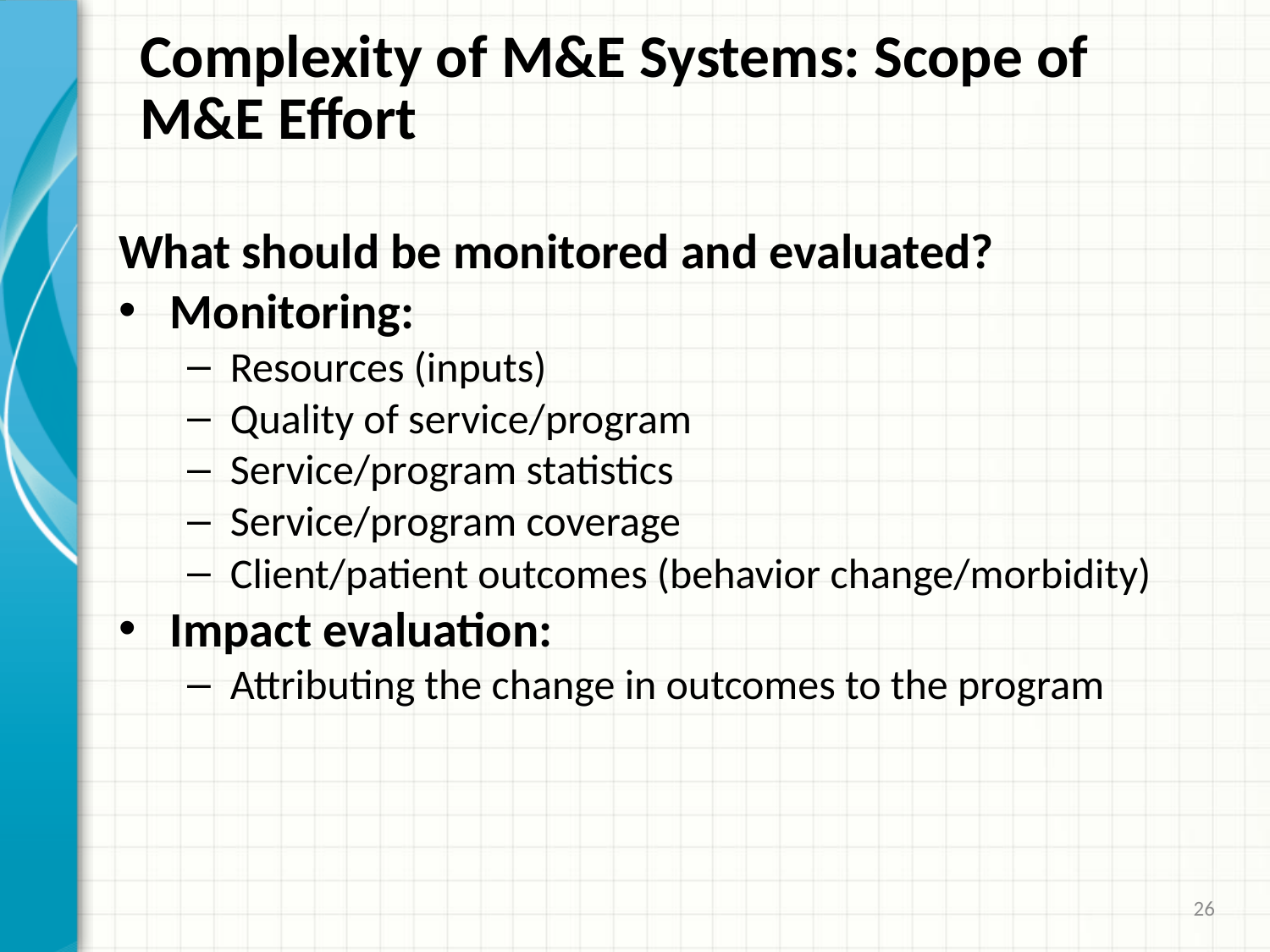

# Complexity of M&E Systems: Scope of M&E Effort
What should be monitored and evaluated?
Monitoring:
Resources (inputs)
Quality of service/program
Service/program statistics
Service/program coverage
Client/patient outcomes (behavior change/morbidity)
Impact evaluation:
Attributing the change in outcomes to the program

26